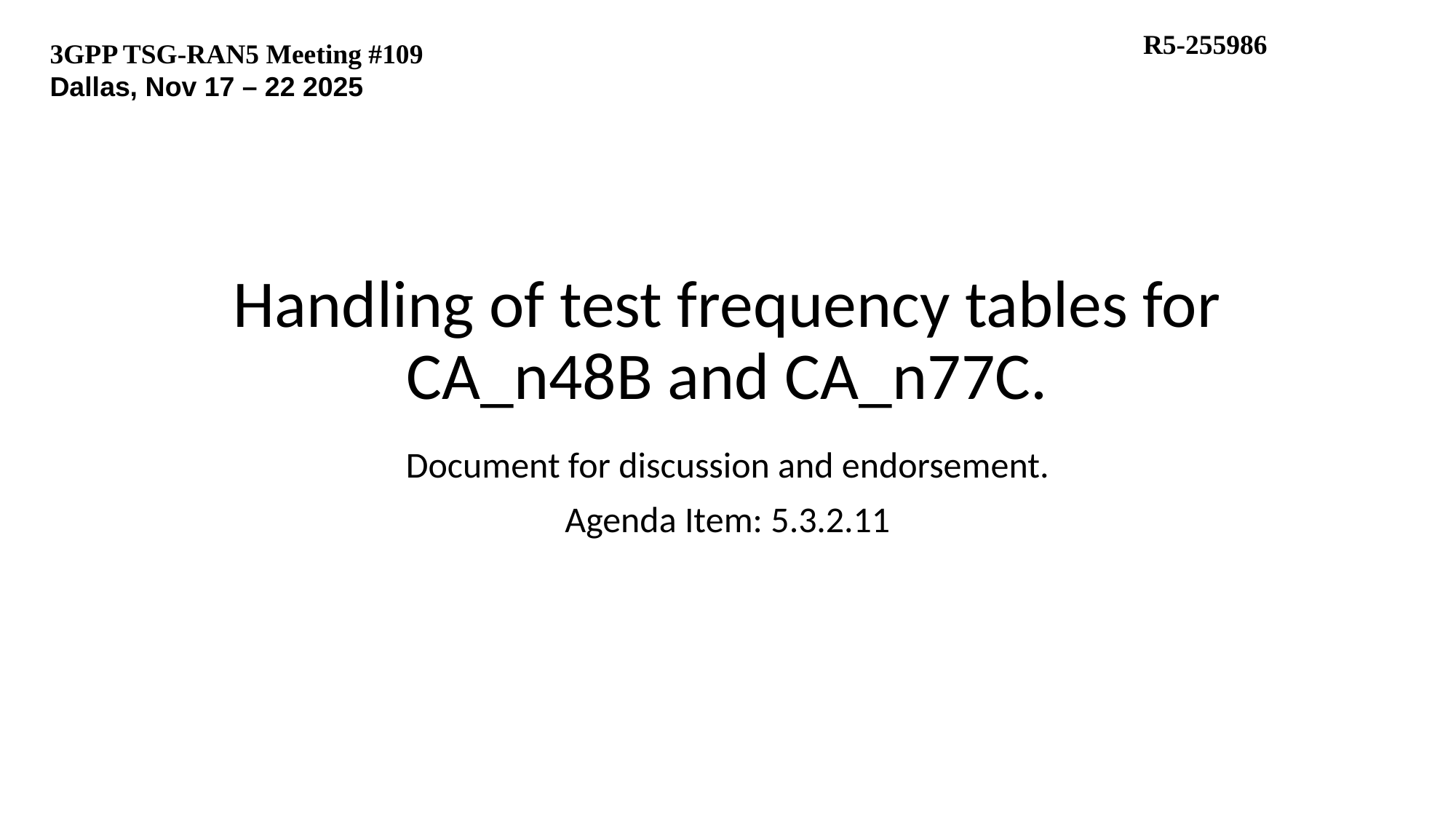

R5-255986

3GPP TSG-RAN5 Meeting #109
Dallas, Nov 17 – 22 2025

# Handling of test frequency tables for CA_n48B and CA_n77C.
Document for discussion and endorsement.
Agenda Item: 5.3.2.11